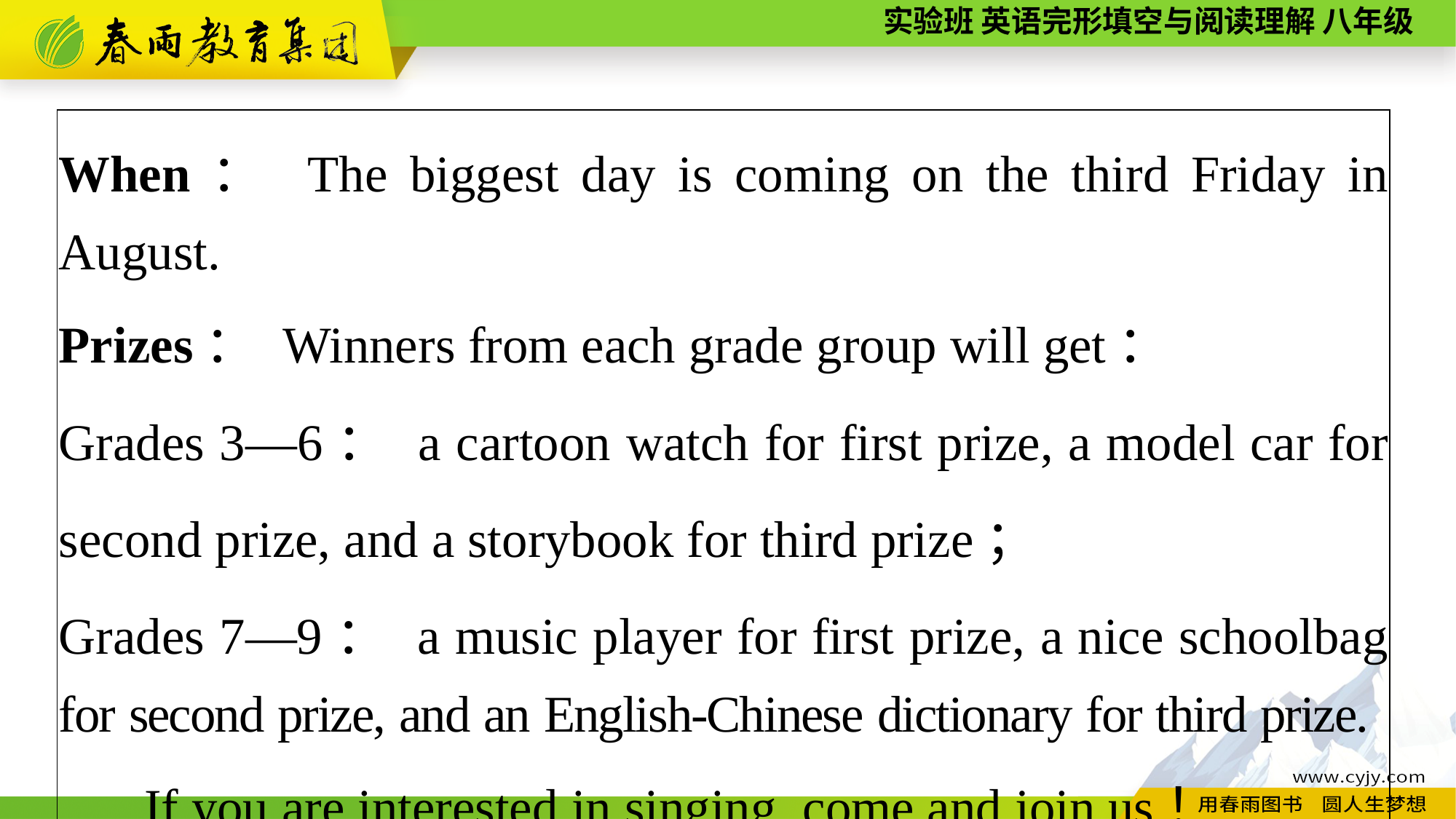

| When： The biggest day is coming on the third Friday in August. Prizes： Winners from each grade group will get： Grades 3—6： a cartoon watch for first prize, a model car for second prize, and a storybook for third prize； Grades 7—9： a music player for first prize, a nice schoolbag for second prize, and an English-Chinese dictionary for third prize. If you are interested in singing, come and join us！ |
| --- |